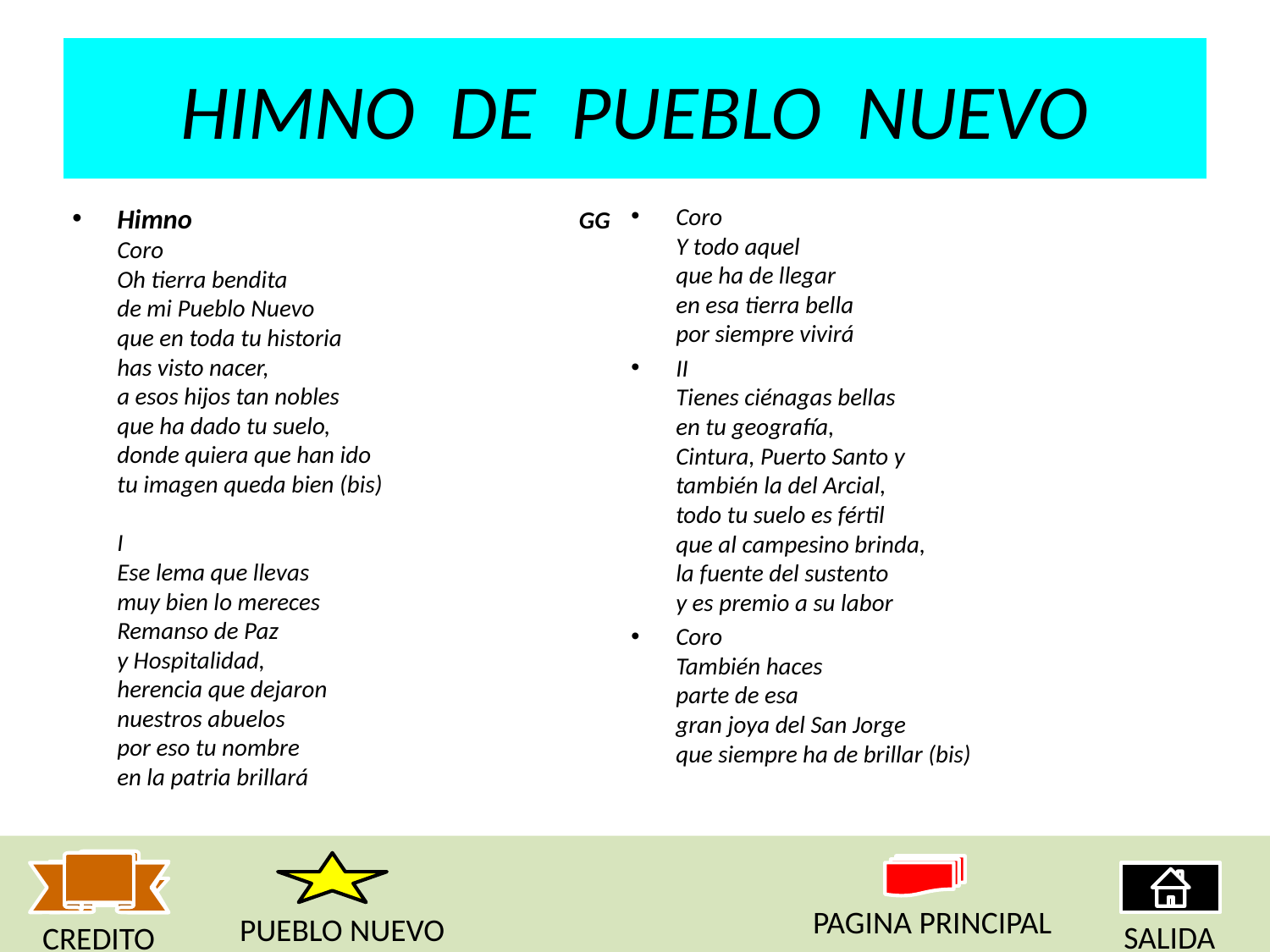

# HIMNO  DE  PUEBLO  NUEVO
Himno                                                               GG
Coro
Oh tierra bendita
de mi Pueblo Nuevo
que en toda tu historia
has visto nacer,
a esos hijos tan nobles
que ha dado tu suelo,
donde quiera que han ido
tu imagen queda bien (bis)
I
Ese lema que llevas
muy bien lo mereces
Remanso de Paz
y Hospitalidad,
herencia que dejaron
nuestros abuelos
por eso tu nombre
en la patria brillará
Coro
Y todo aquel
que ha de llegar
en esa tierra bella
por siempre vivirá
II
Tienes ciénagas bellas
en tu geografía,
Cintura, Puerto Santo y
también la del Arcial,
todo tu suelo es fértil
que al campesino brinda,
la fuente del sustento
y es premio a su labor
Coro
También haces
parte de esa
gran joya del San Jorge
que siempre ha de brillar (bis)

PAGINA PRINCIPAL
PUEBLO NUEVO
SALIDA
CREDITO